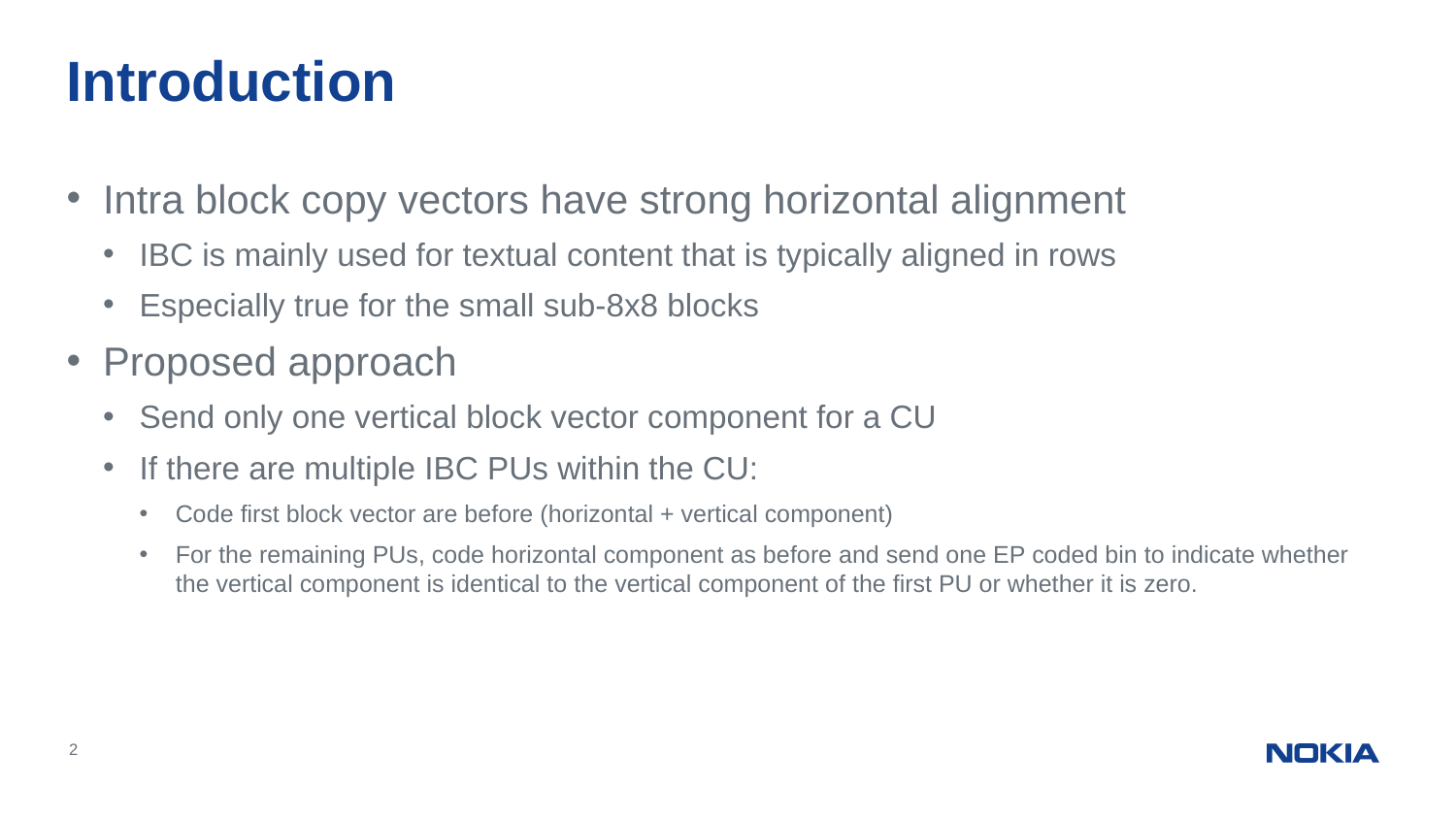

# Introduction
Intra block copy vectors have strong horizontal alignment
IBC is mainly used for textual content that is typically aligned in rows
Especially true for the small sub-8x8 blocks
Proposed approach
Send only one vertical block vector component for a CU
If there are multiple IBC PUs within the CU:
Code first block vector are before (horizontal + vertical component)
For the remaining PUs, code horizontal component as before and send one EP coded bin to indicate whether the vertical component is identical to the vertical component of the first PU or whether it is zero.